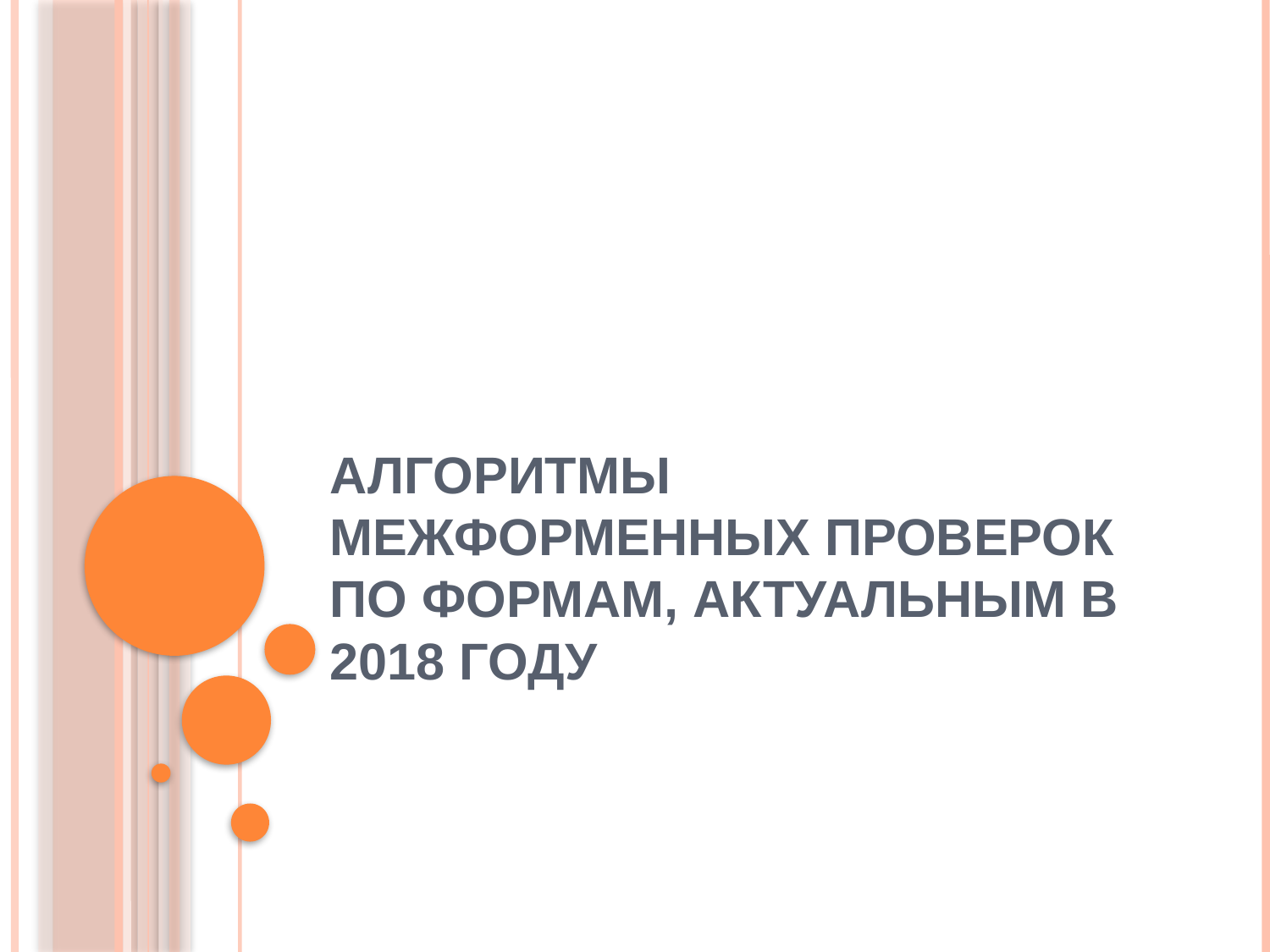

# Алгоритмы межформенных проверок по формам, актуальным в 2018 году